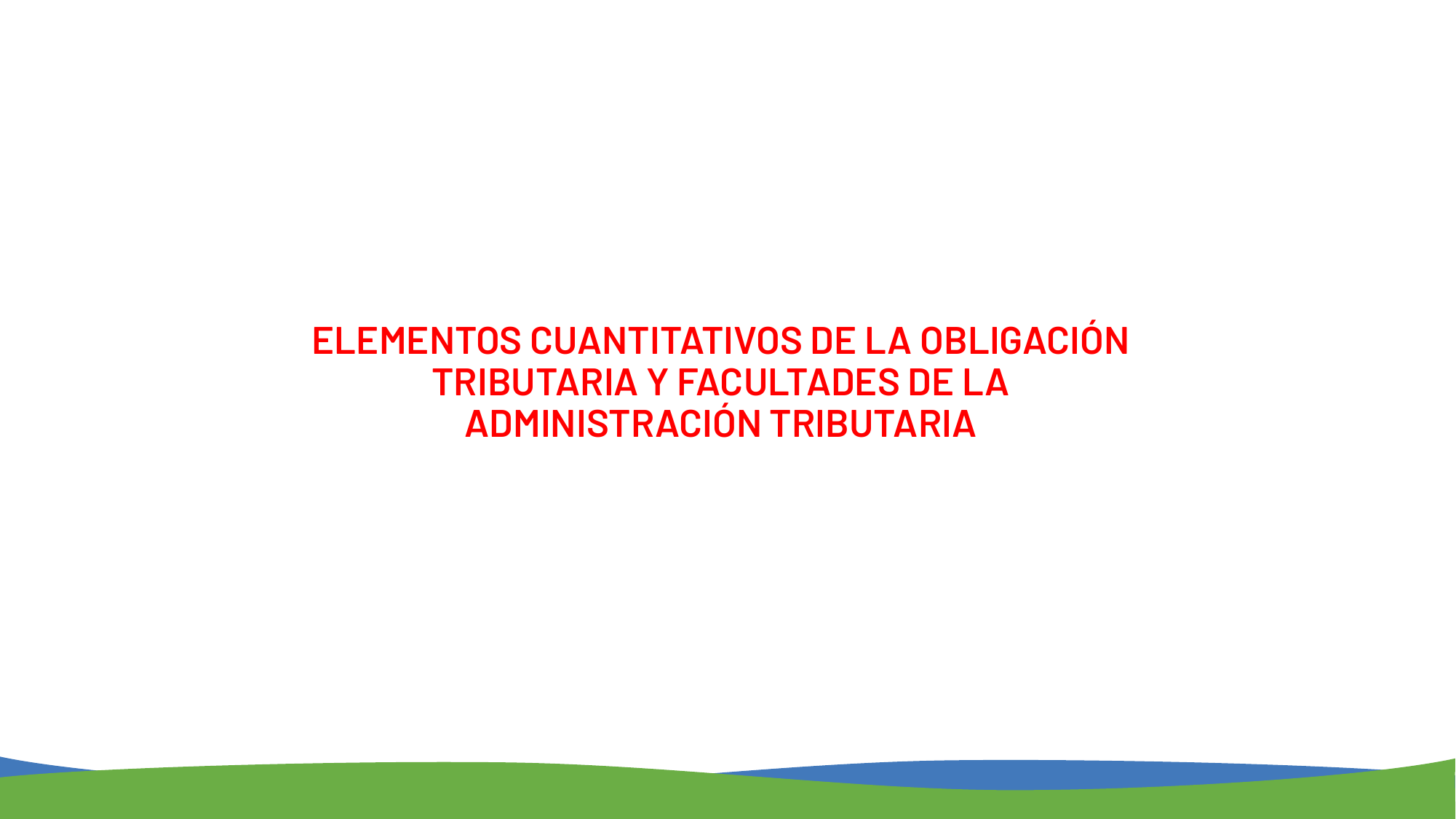

ELEMENTOS CUANTITATIVOS DE LA OBLIGACIÓN TRIBUTARIA Y FACULTADES DE LA ADMINISTRACIÓN TRIBUTARIA